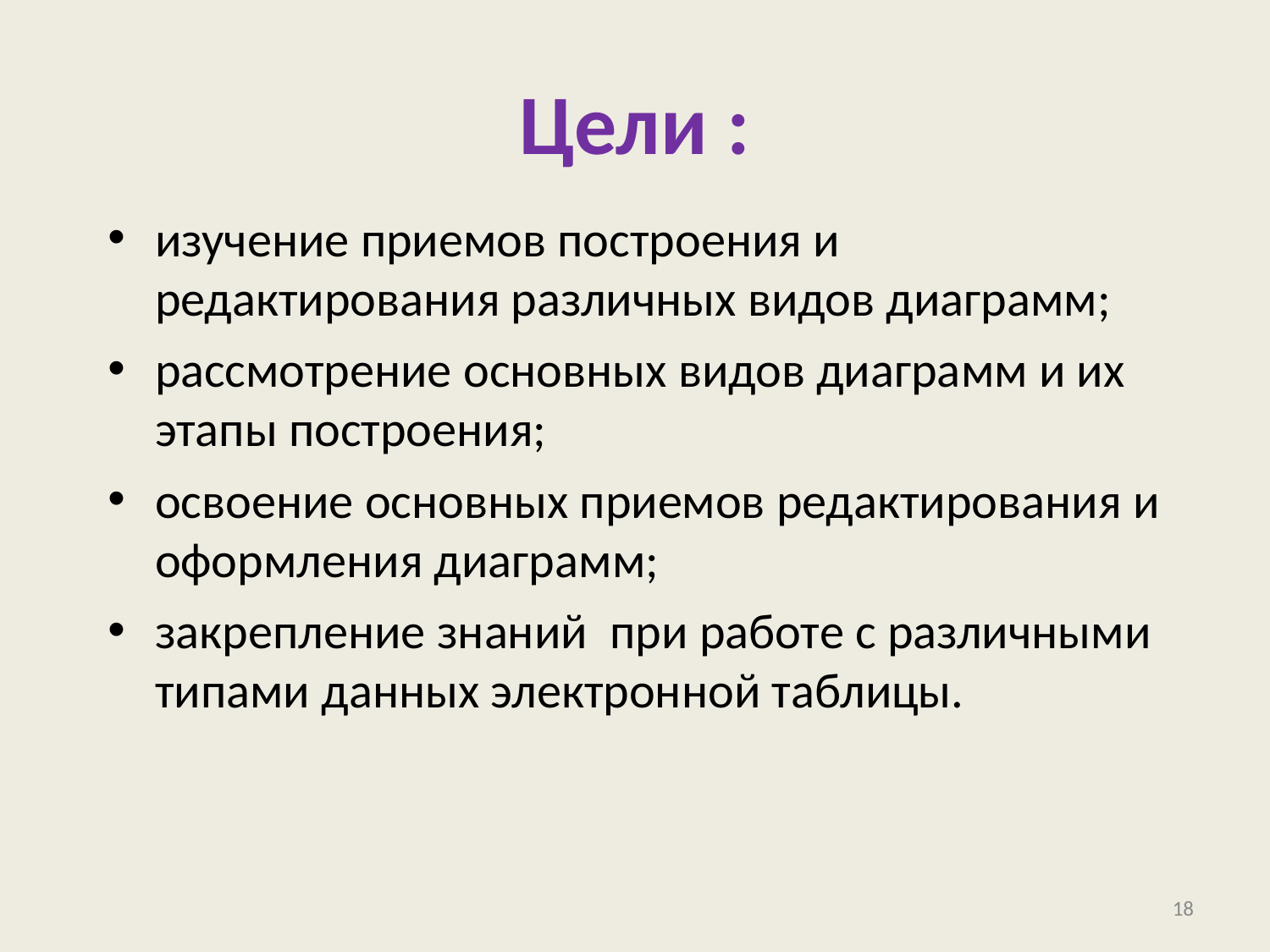

Цели :
изучение приемов построения и редактирования различных видов диаграмм;
рассмотрение основных видов диаграмм и их этапы построения;
освоение основных приемов редактирования и оформления диаграмм;
закрепление знаний  при работе с различными типами данных электронной таблицы.
18